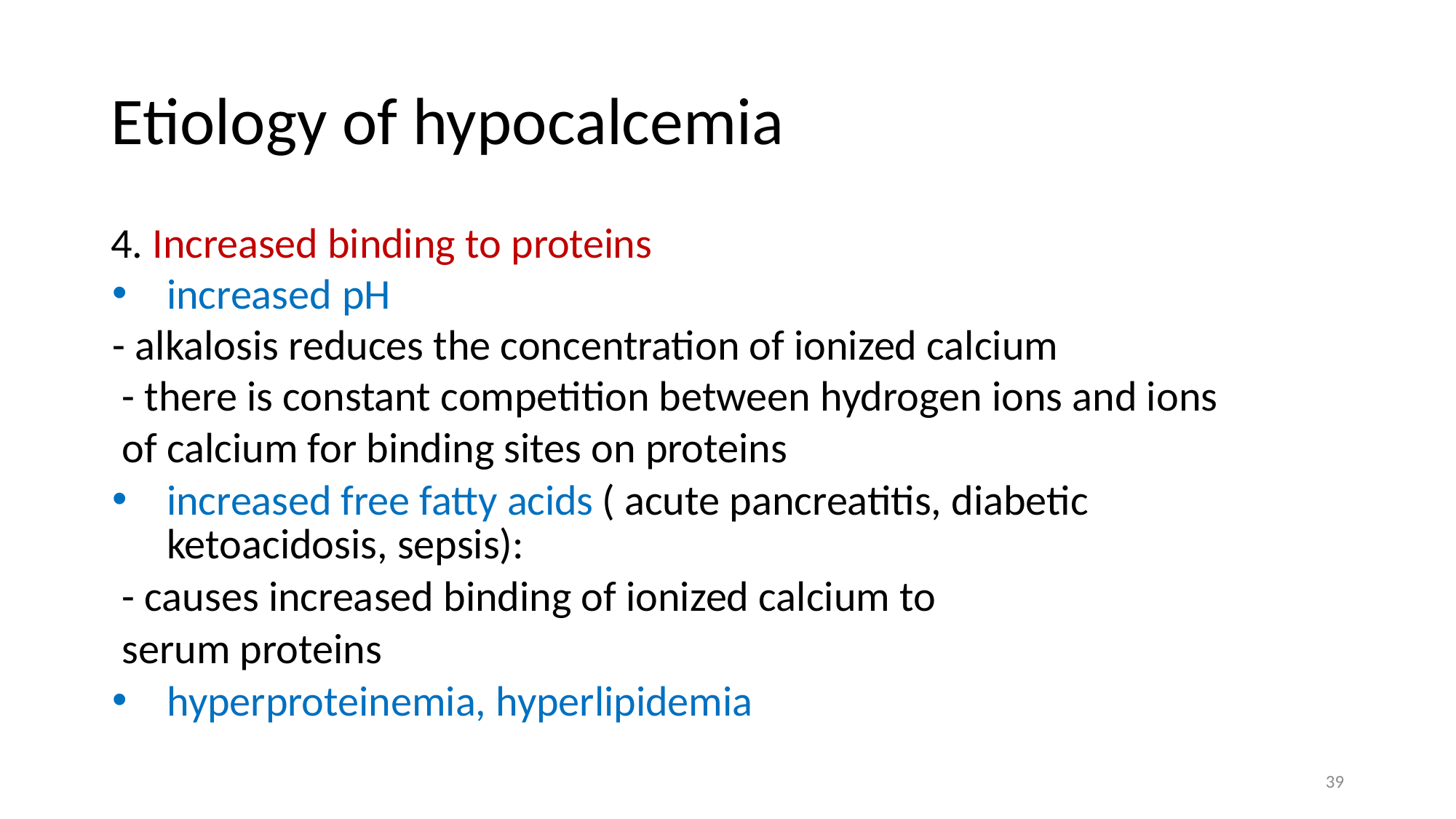

# Etiology of hypocalcemia
4. Increased binding to proteins
increased pH
- alkalosis reduces the concentration of ionized calcium
 - there is constant competition between hydrogen ions and ions
 of calcium for binding sites on proteins
increased free fatty acids ( acute pancreatitis, diabetic ketoacidosis, sepsis):
 - causes increased binding of ionized calcium to
 serum proteins
hyperproteinemia, hyperlipidemia
39